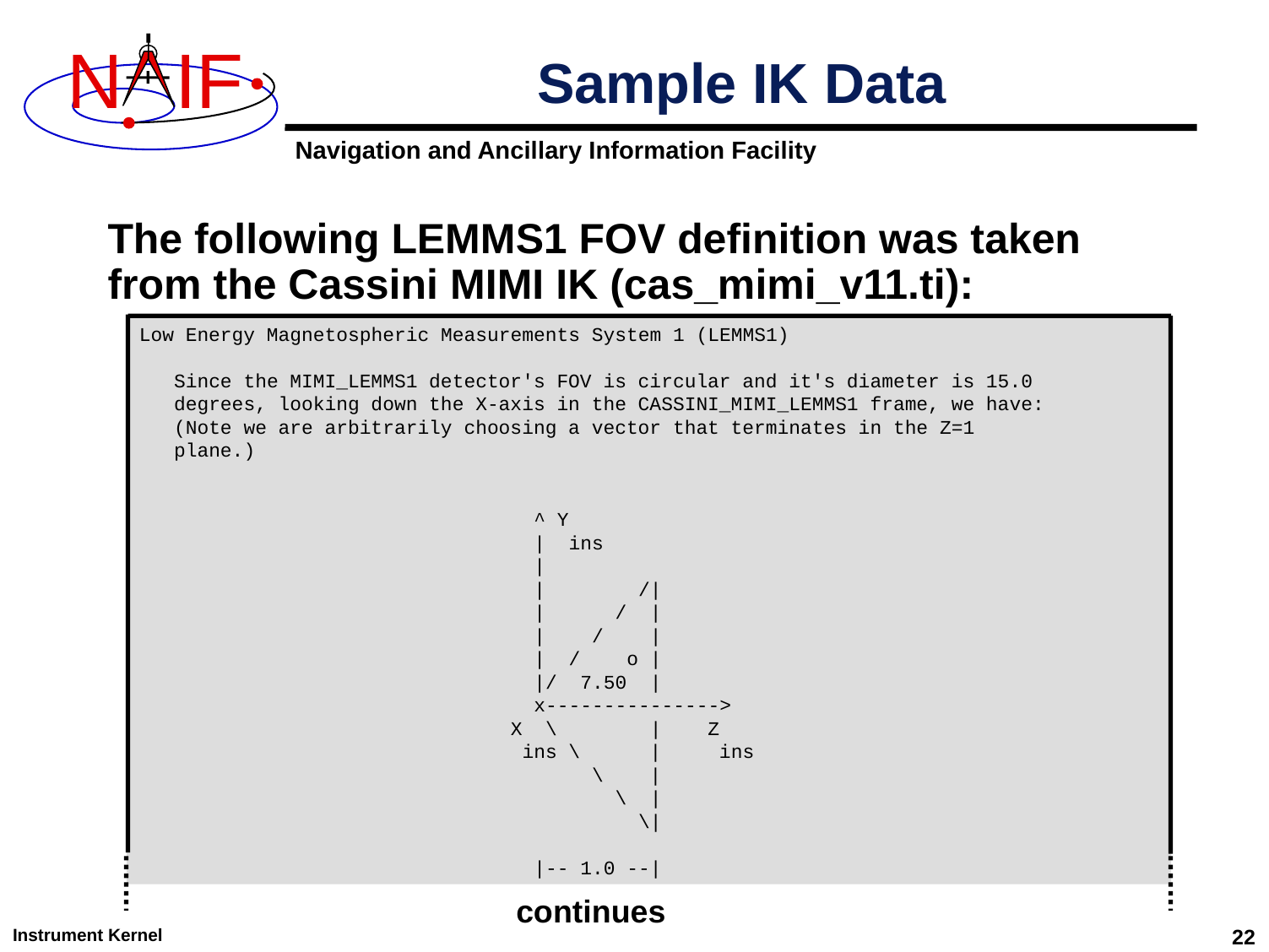

Sample IK Data
The following LEMMS1 FOV definition was taken from the Cassini MIMI IK (cas_mimi_v11.ti):

Low Energy Magnetospheric Measurements System 1 (LEMMS1)

   Since the MIMI_LEMMS1 detector's FOV is circular and it's diameter is 15.0
   degrees, looking down the X-axis in the CASSINI_MIMI_LEMMS1 frame, we have:
   (Note we are arbitrarily choosing a vector that terminates in the Z=1
   plane.)

                                  ^ Y
                                  |  ins
                                  |
                                  |        /|
                                  |      /  |
                                  |    /    |
                                  |  /    o |
                                  |/  7.50  |
                                  x--------------->
                                X  \        |    Z
                                 ins \      |     ins
                                       \    |
                                         \  |
                                           \|

                                  |-- 1.0 --|

continues
Instrument Kernel
22